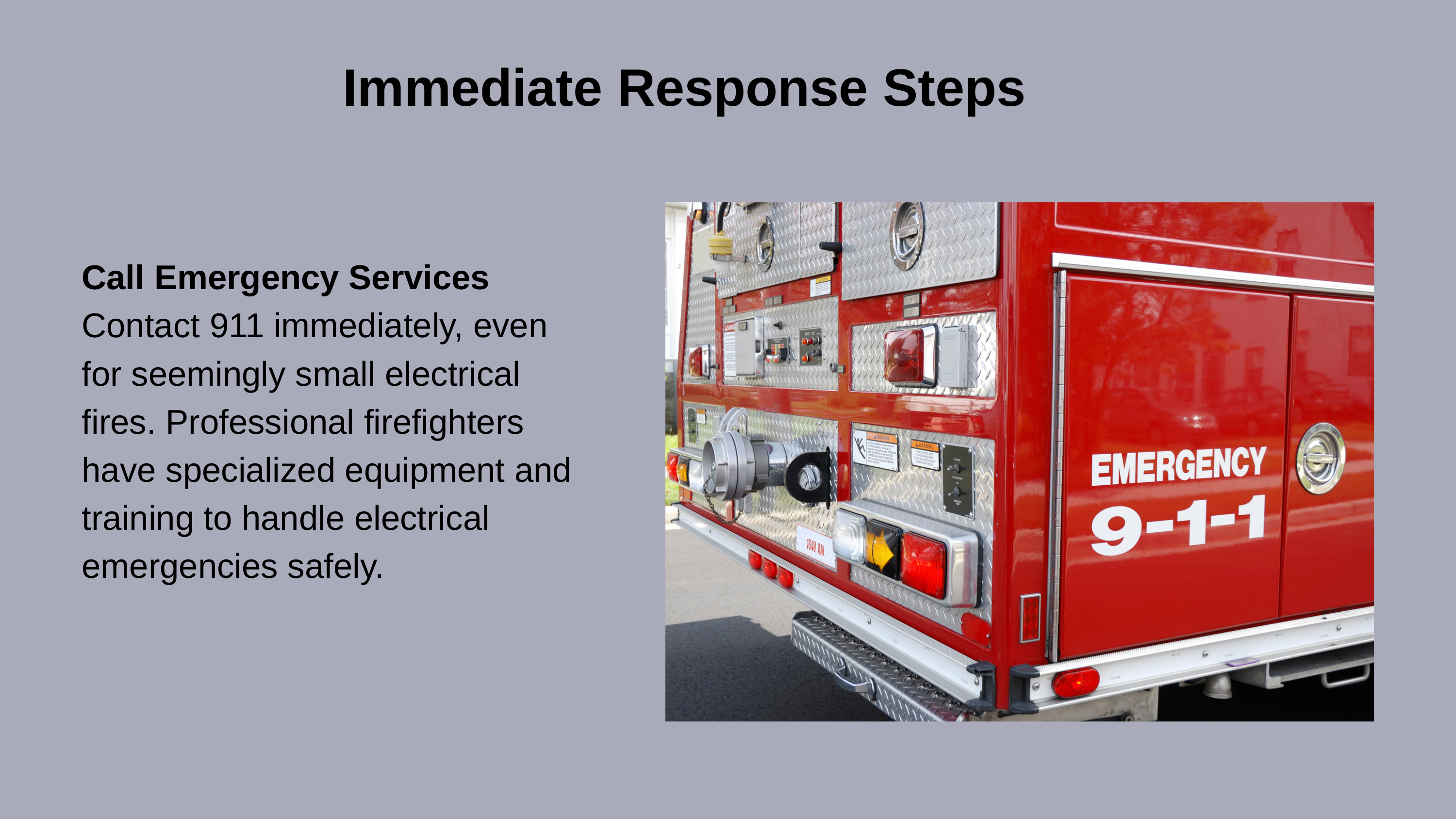

Immediate Response Steps

Call Emergency Services
Contact 911 immediately, even for seemingly small electrical fires. Professional firefighters have specialized equipment and training to handle electrical emergencies safely.